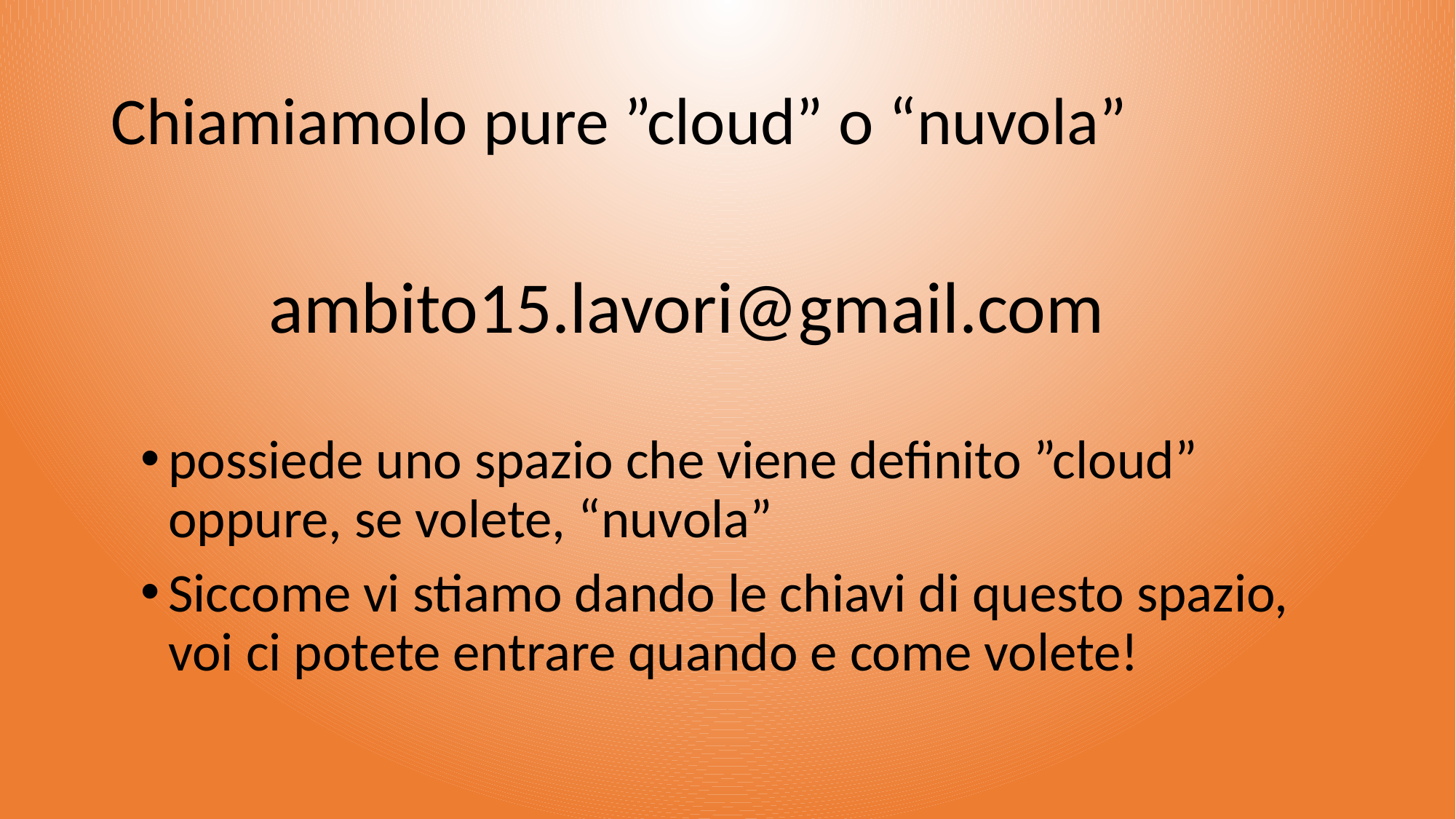

# Chiamiamolo pure ”cloud” o “nuvola”
ambito15.lavori@gmail.com
possiede uno spazio che viene definito ”cloud” oppure, se volete, “nuvola”
Siccome vi stiamo dando le chiavi di questo spazio, voi ci potete entrare quando e come volete!